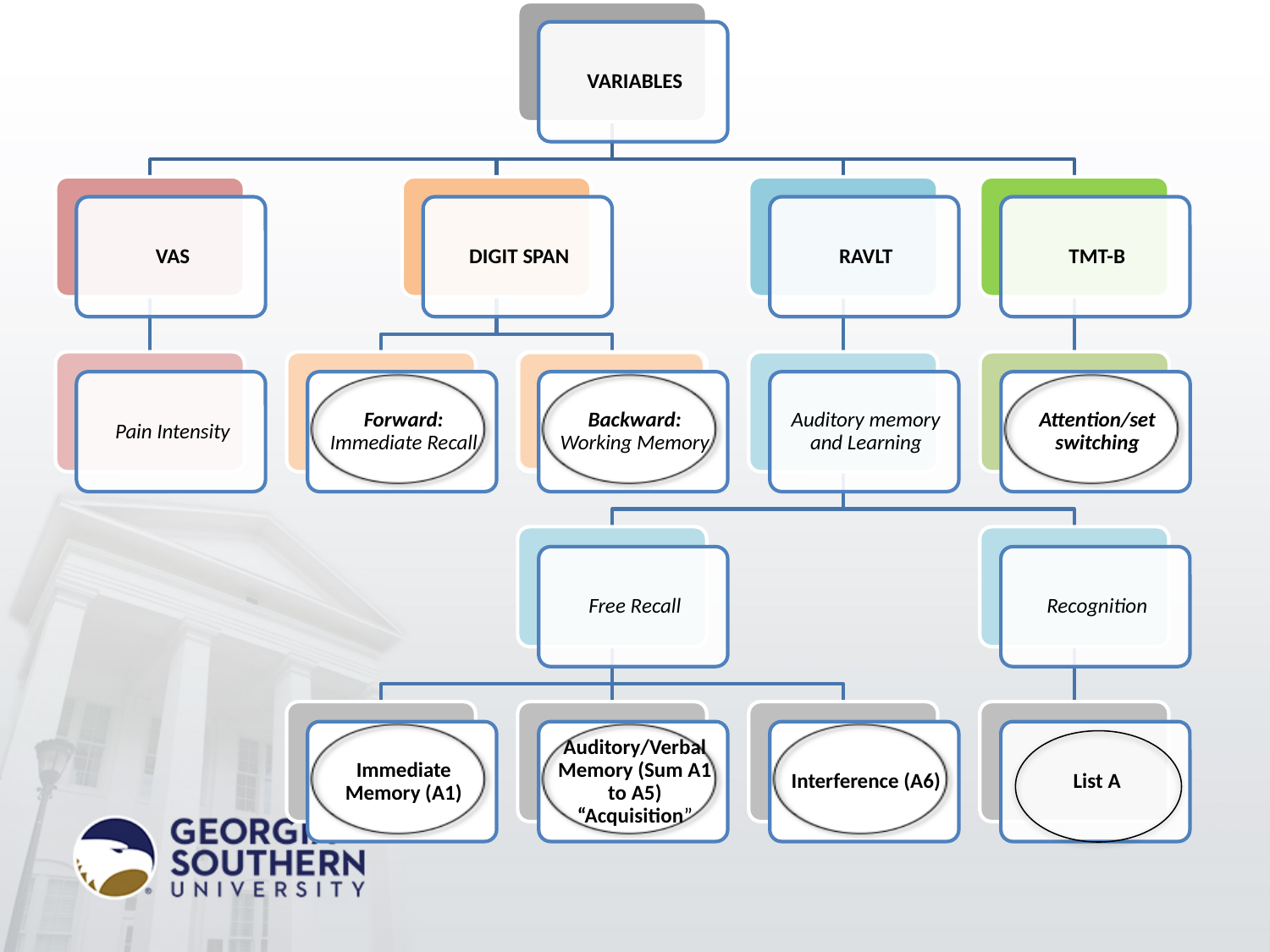

VARIABLES
VAS
Pain Intensity
DIGIT SPAN
Forward: Immediate Recall
Backward: Working Memory
RAVLT
Auditory memory and Learning
Free Recall
Immediate Memory (A1)
Auditory/Verbal Memory (Sum A1 to A5) “Acquisition”
Interference (A6)
Recognition
List A
TMT-B
Attention/set switching